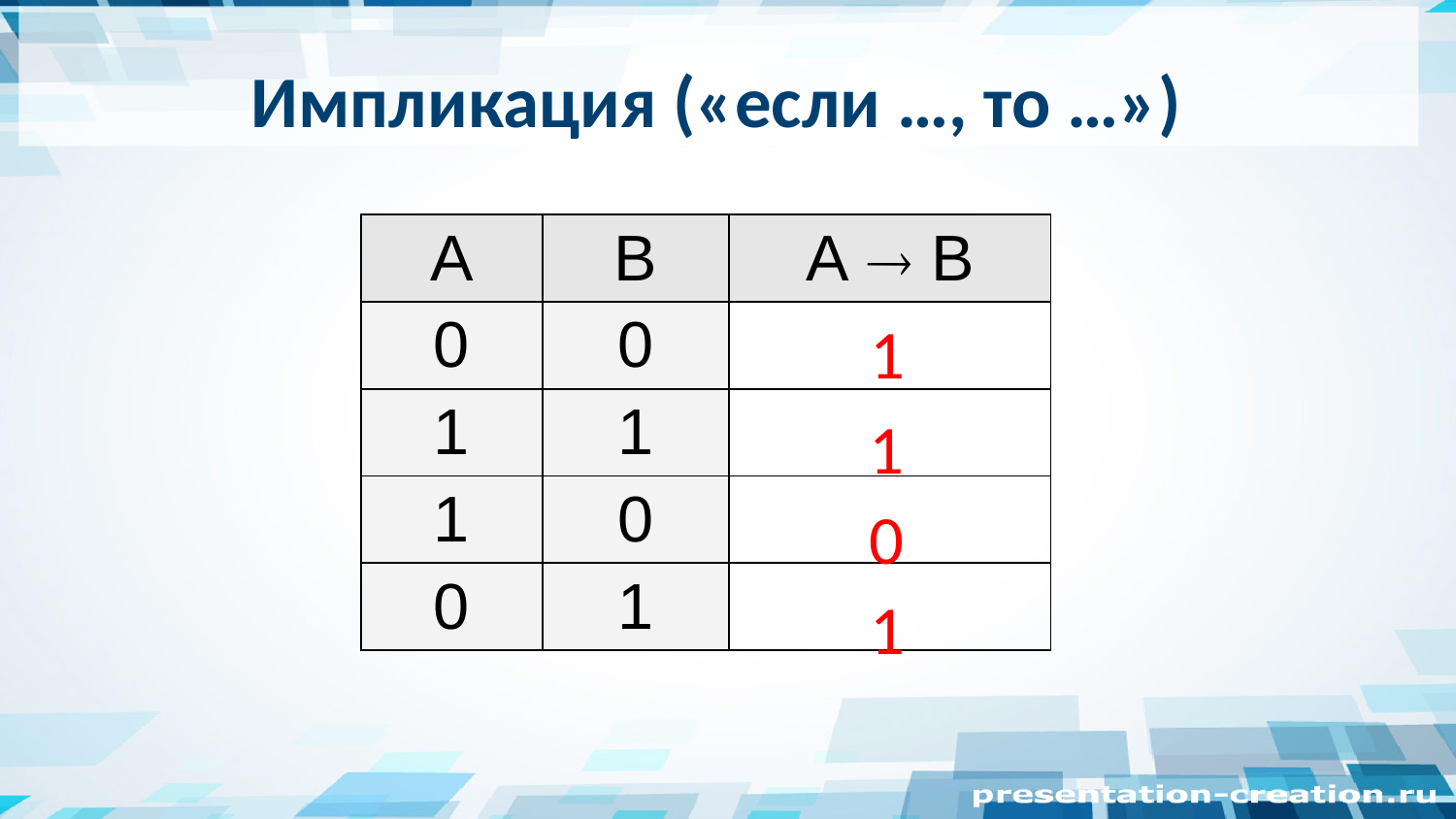

Импликация («если …, то …»)
| A | B | А → B |
| --- | --- | --- |
| 0 | 0 |  |
| 1 | 1 |  |
| 1 | 0 |  |
| 0 | 1 |  |
1
1
0
1